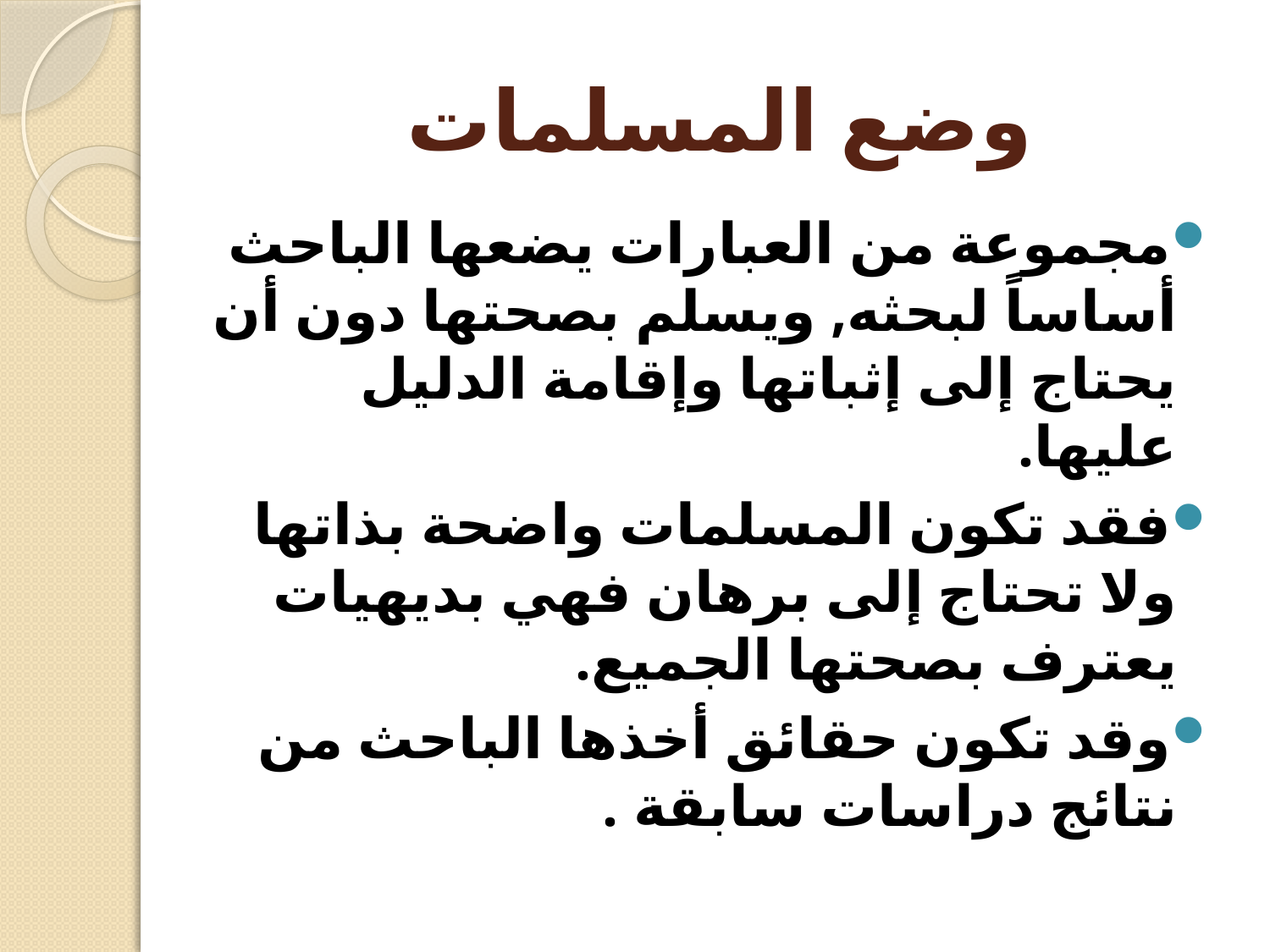

# وضع المسلمات
مجموعة من العبارات يضعها الباحث أساساً لبحثه, ويسلم بصحتها دون أن يحتاج إلى إثباتها وإقامة الدليل عليها.
فقد تكون المسلمات واضحة بذاتها ولا تحتاج إلى برهان فهي بديهيات يعترف بصحتها الجميع.
وقد تكون حقائق أخذها الباحث من نتائج دراسات سابقة .